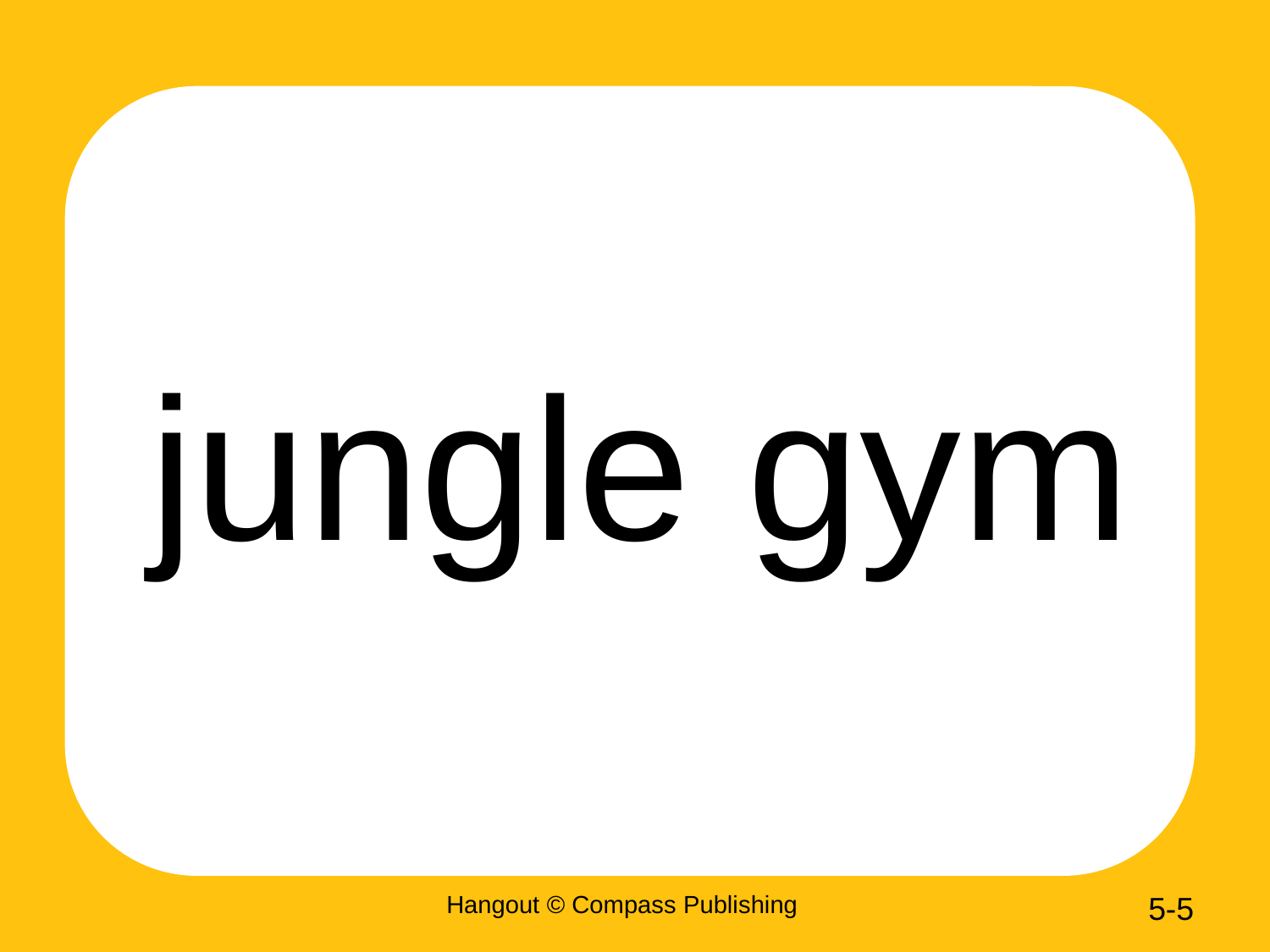

jungle gym
Hangout © Compass Publishing
5-5